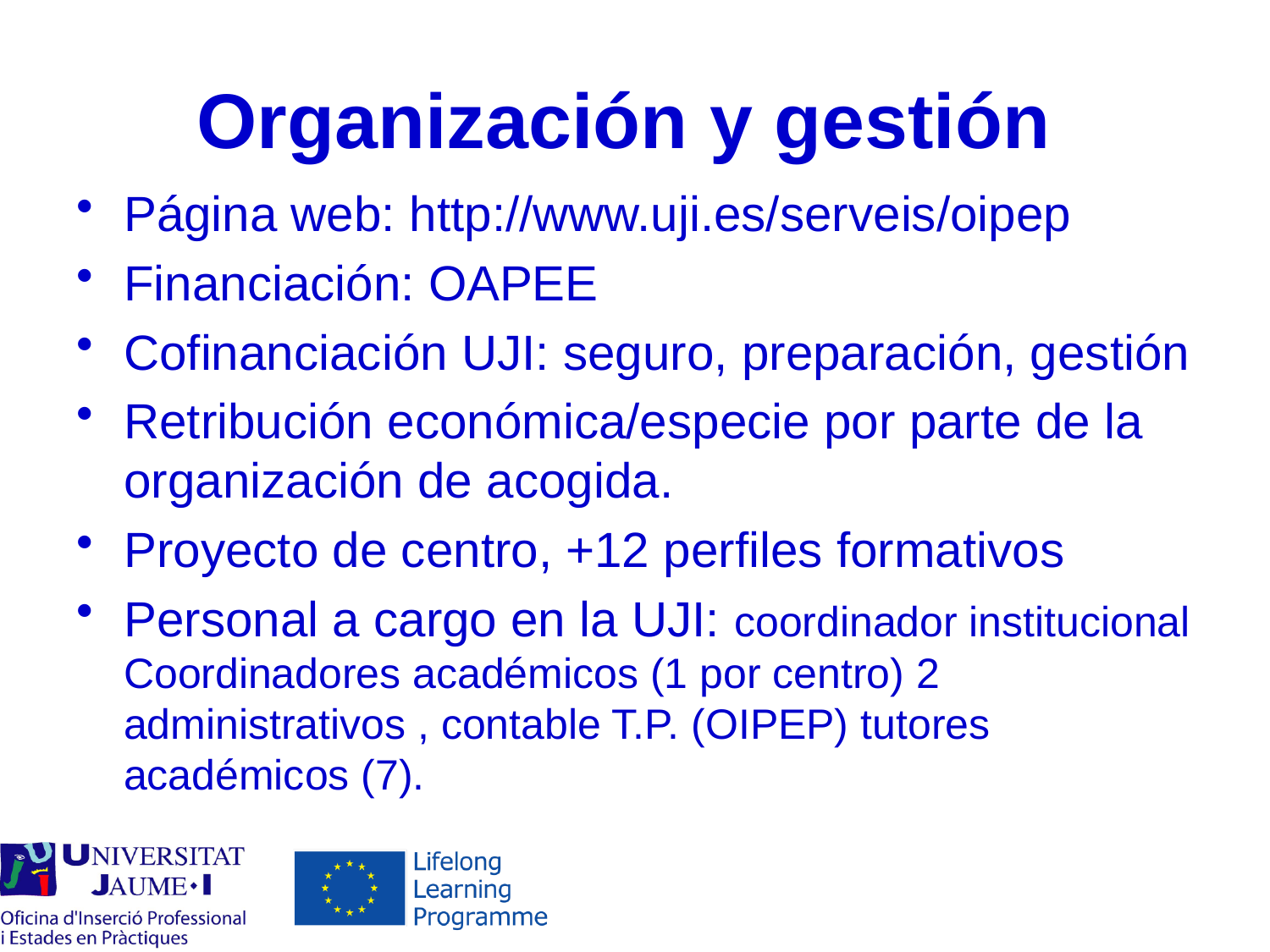

# Organización y gestión
Página web: http://www.uji.es/serveis/oipep
Financiación: OAPEE
Cofinanciación UJI: seguro, preparación, gestión
Retribución económica/especie por parte de la organización de acogida.
Proyecto de centro, +12 perfiles formativos
Personal a cargo en la UJI: coordinador institucional Coordinadores académicos (1 por centro) 2 administrativos , contable T.P. (OIPEP) tutores académicos (7).